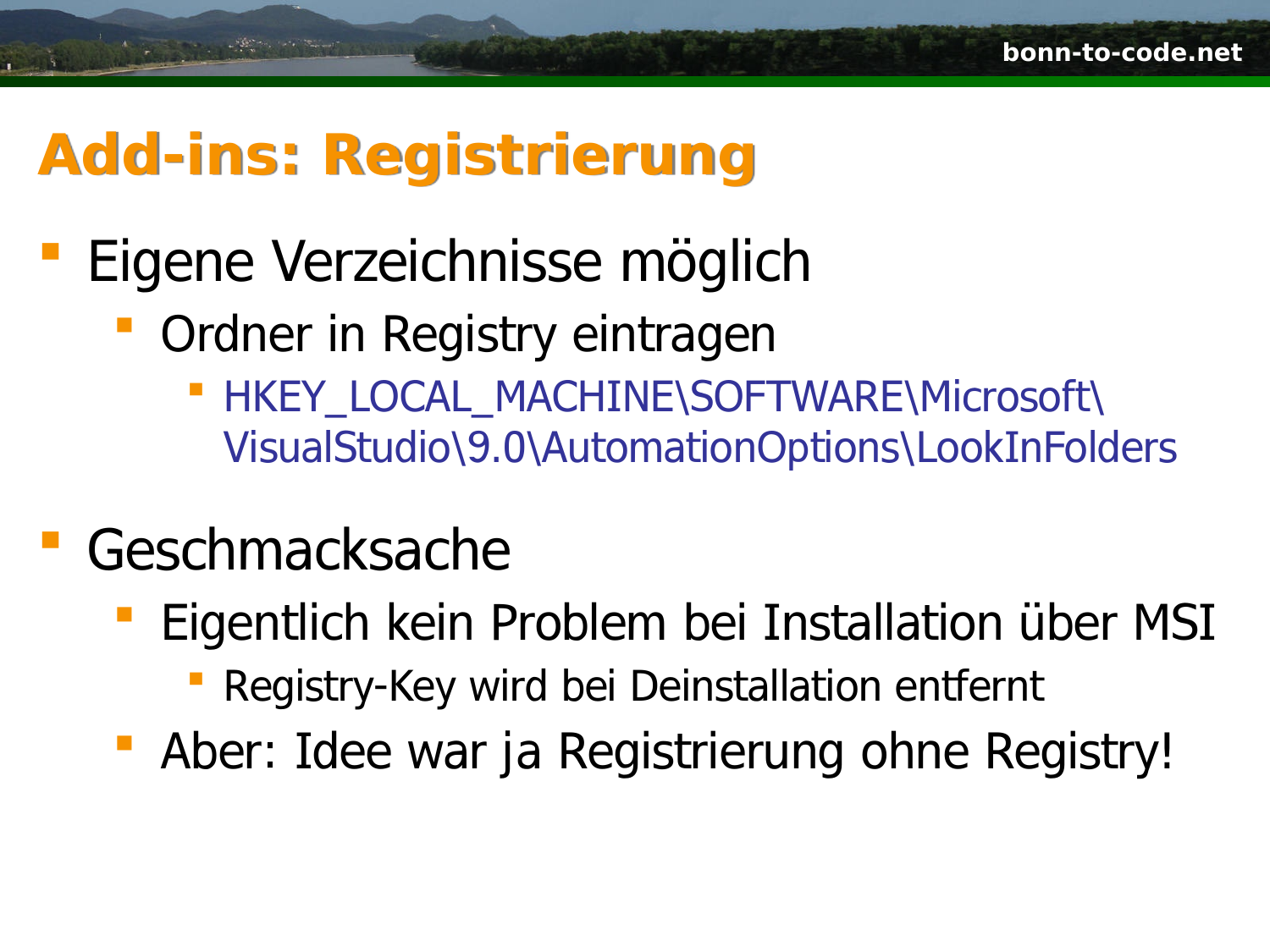

# Add-ins: Registrierung
Eigene Verzeichnisse möglich
Ordner in Registry eintragen
HKEY_LOCAL_MACHINE\SOFTWARE\Microsoft\VisualStudio\9.0\AutomationOptions\LookInFolders
Geschmacksache
Eigentlich kein Problem bei Installation über MSI
Registry-Key wird bei Deinstallation entfernt
Aber: Idee war ja Registrierung ohne Registry!